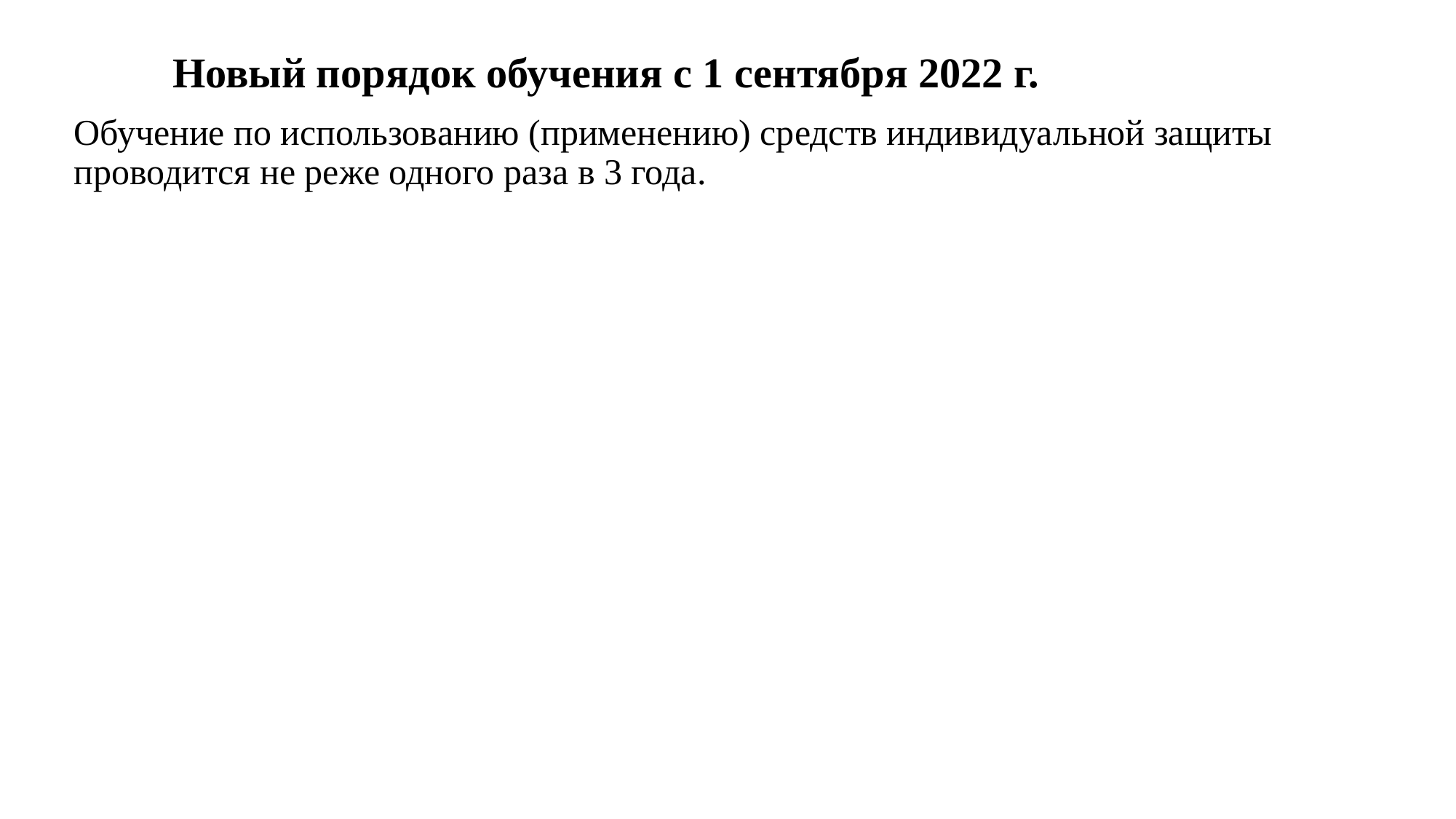

# Новый порядок обучения с 1 сентября 2022 г.
Обучение по использованию (применению) средств индивидуальной защиты проводится не реже одного раза в 3 года.